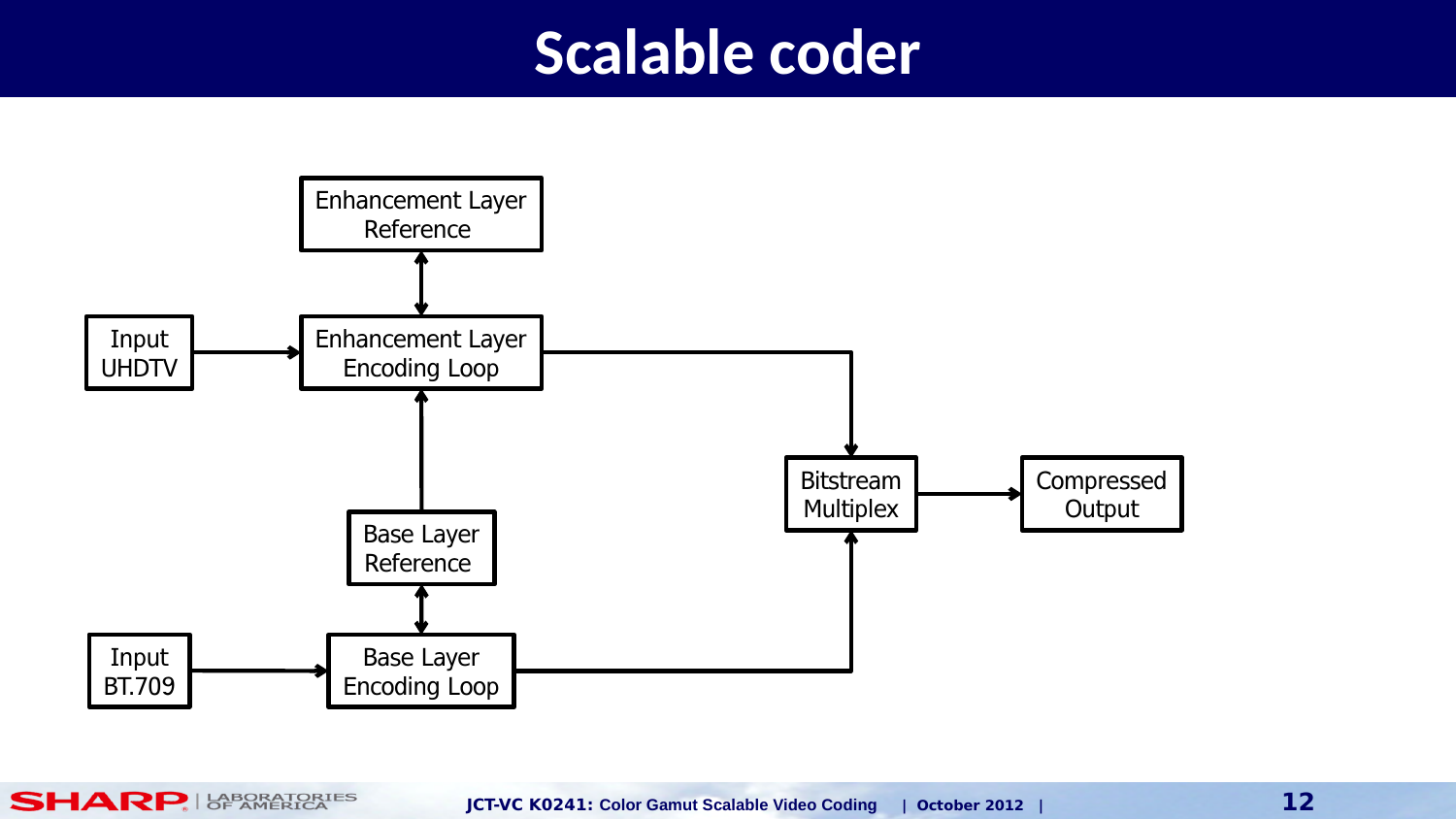

# Scalable coder
Enhancement Layer
Reference
Input
UHDTV
Enhancement Layer
Encoding Loop
Bitstream
Multiplex
Compressed
Output
Base Layer
Reference
Input
BT.709
Base Layer
Encoding Loop